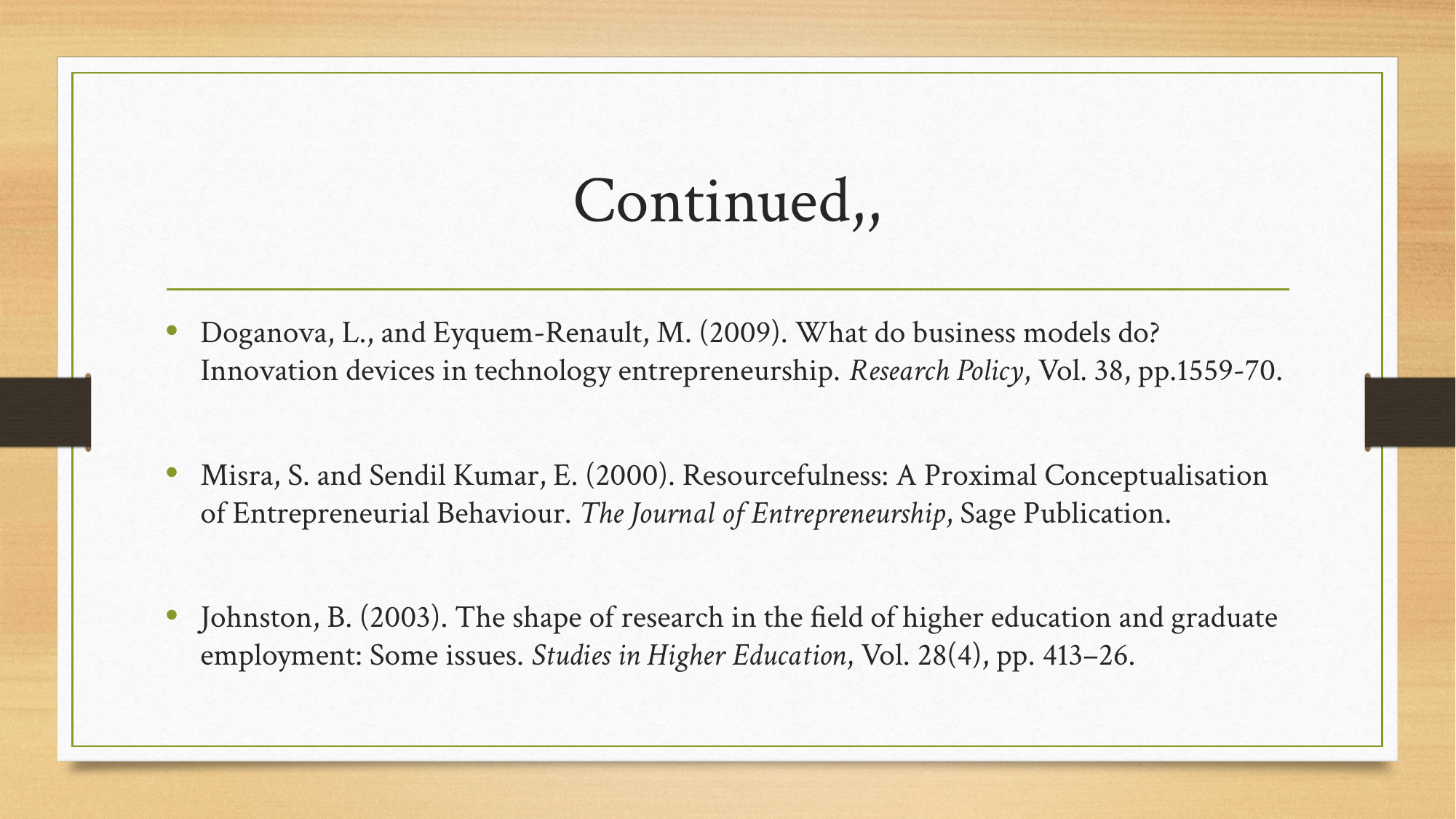

# Continued,,
Doganova, L., and Eyquem-Renault, M. (2009). What do business models do? Innovation devices in technology entrepreneurship. Research Policy, Vol. 38, pp.1559-70.

Misra, S. and Sendil Kumar, E. (2000). Resourcefulness: A Proximal Conceptualisation of Entrepreneurial Behaviour. The Journal of Entrepreneurship, Sage Publication.

Johnston, B. (2003). The shape of research in the field of higher education and graduate employment: Some issues. Studies in Higher Education, Vol. 28(4), pp. 413–26.